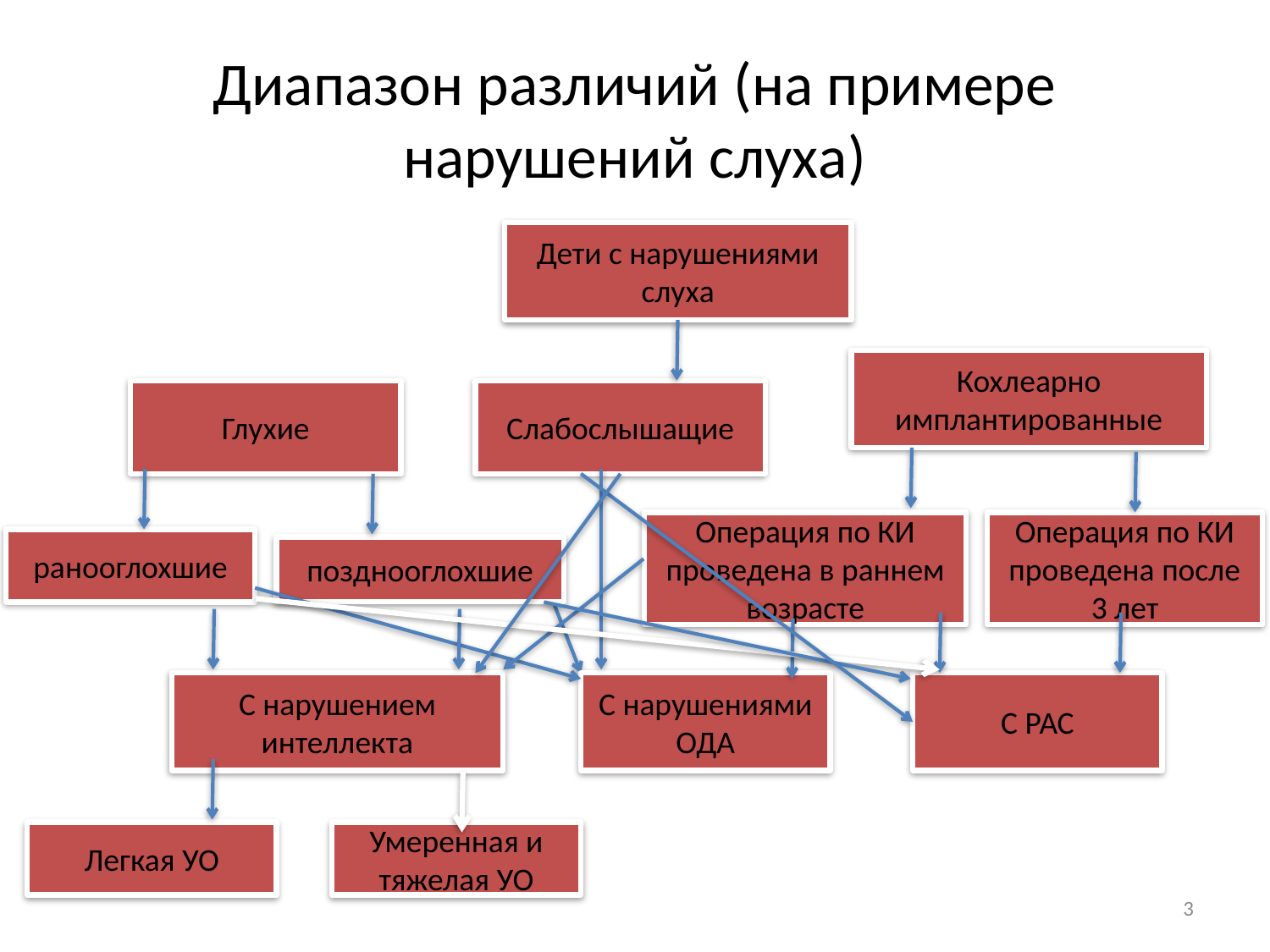

# Диапазон различий (на примере нарушений слуха)
Дети с нарушениями слуха
Кохлеарно имплантированные
Глухие
Слабослышащие
Операция по КИ проведена в раннем возрасте
Операция по КИ проведена после 3 лет
ранооглохшие
позднооглохшие
С нарушением интеллекта
С нарушениями ОДА
С РАС
Легкая УО
Умеренная и тяжелая УО
3